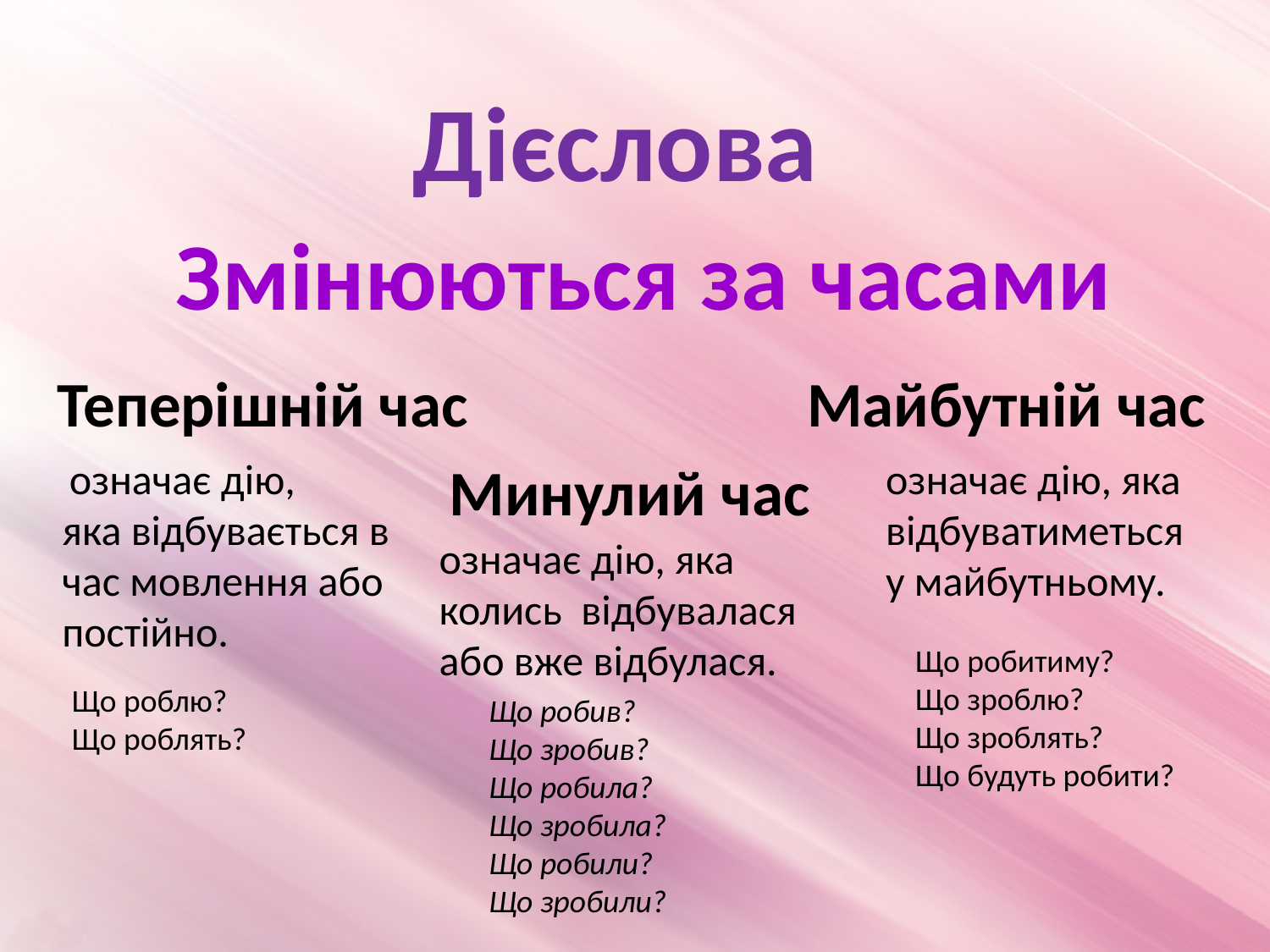

Дієслова
Змінюються за часами
Теперішній час
Майбутній час
 означає дію,
яка відбувається в час мовлення або постійно.
Минулий час
означає дію, яка відбуватиметься у майбутньому.
означає дію, яка колись  відбувалася або вже відбулася.
Що робитиму?
Що зроблю?
Що зроблять?
Що будуть робити?
Що роблю?
Що роблять?

Що робив?
Що зробив?
Що робила?
Що зробила?
Що робили?
Що зробили?